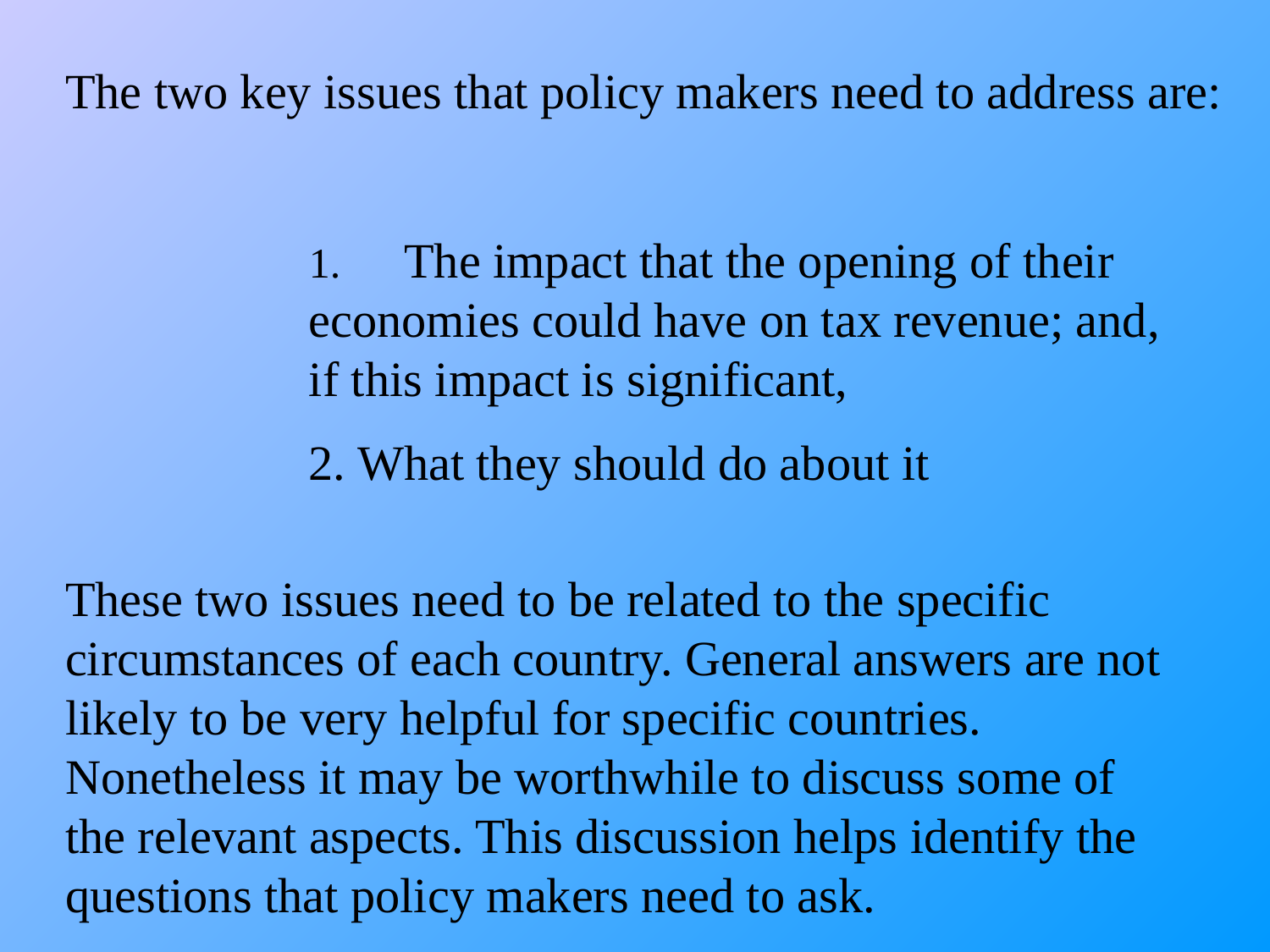

The two key issues that policy makers need to address are:

1.      The impact that the opening of their economies could have on tax revenue; and, if this impact is significant,
2. What they should do about it
These two issues need to be related to the specific circumstances of each country. General answers are not likely to be very helpful for specific countries. Nonetheless it may be worthwhile to discuss some of the relevant aspects. This discussion helps identify the questions that policy makers need to ask.